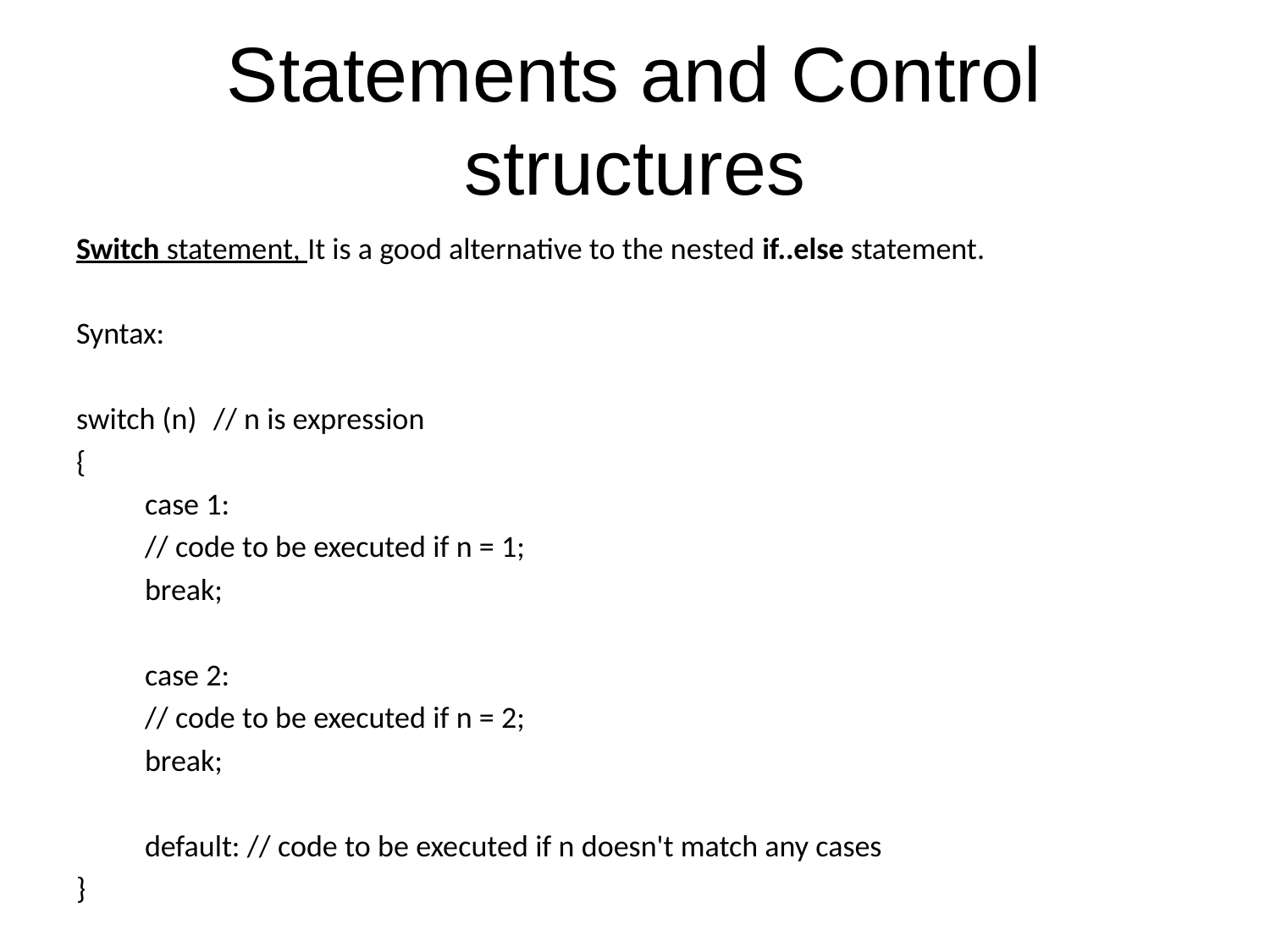

# Statements and Control structures
Switch statement, It is a good alternative to the nested if..else statement.

Syntax:

switch (n)	// n is expression
{
	case 1:
		// code to be executed if n = 1;
   			break;

	case 2:
		// code to be executed if n = 2;
        			break;

	default: // code to be executed if n doesn't match any cases
}